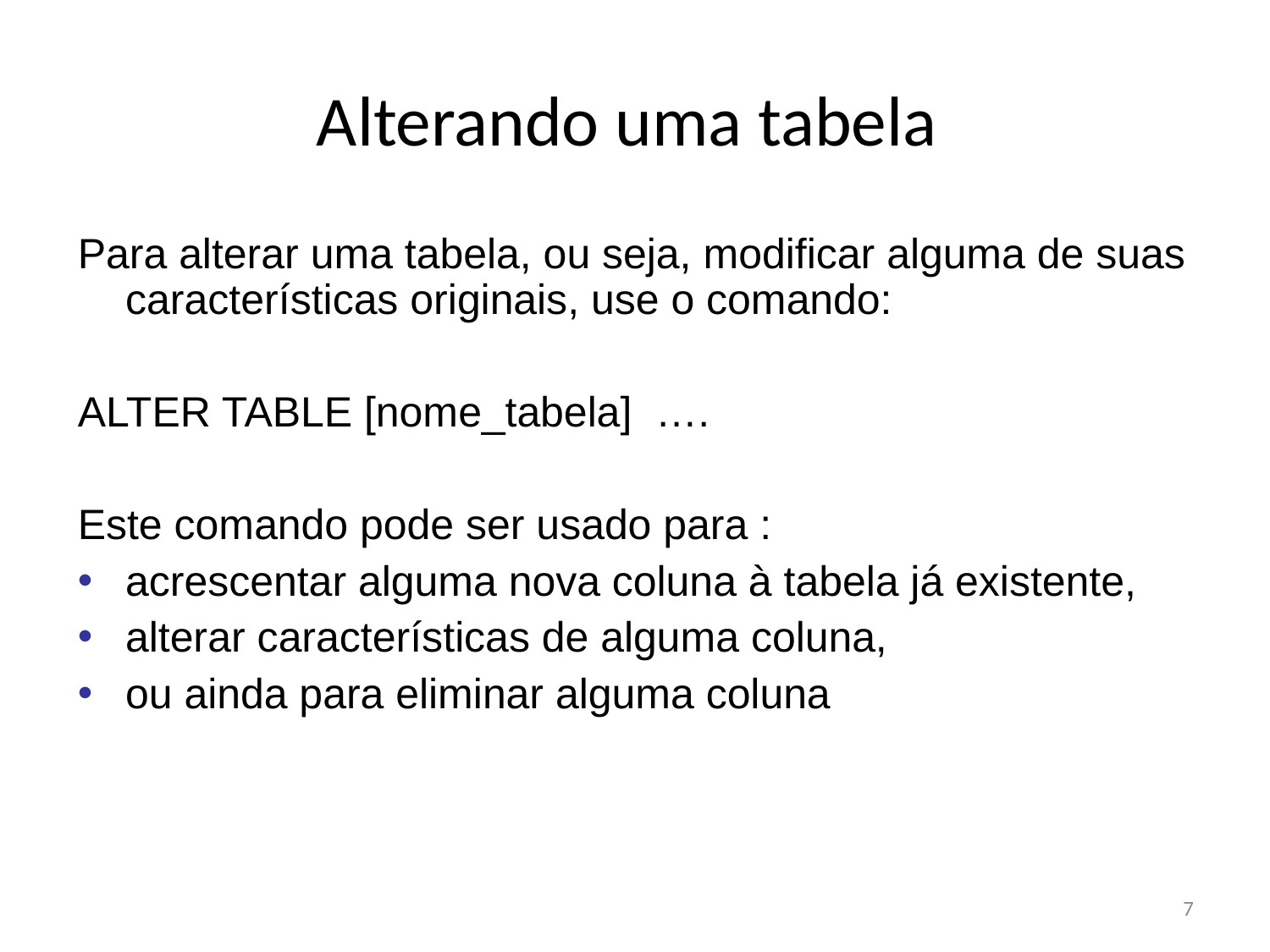

# Alterando uma tabela
Para alterar uma tabela, ou seja, modificar alguma de suas características originais, use o comando:

ALTER TABLE [nome_tabela]  ….

Este comando pode ser usado para :
acrescentar alguma nova coluna à tabela já existente,
alterar características de alguma coluna,
ou ainda para eliminar alguma coluna
7